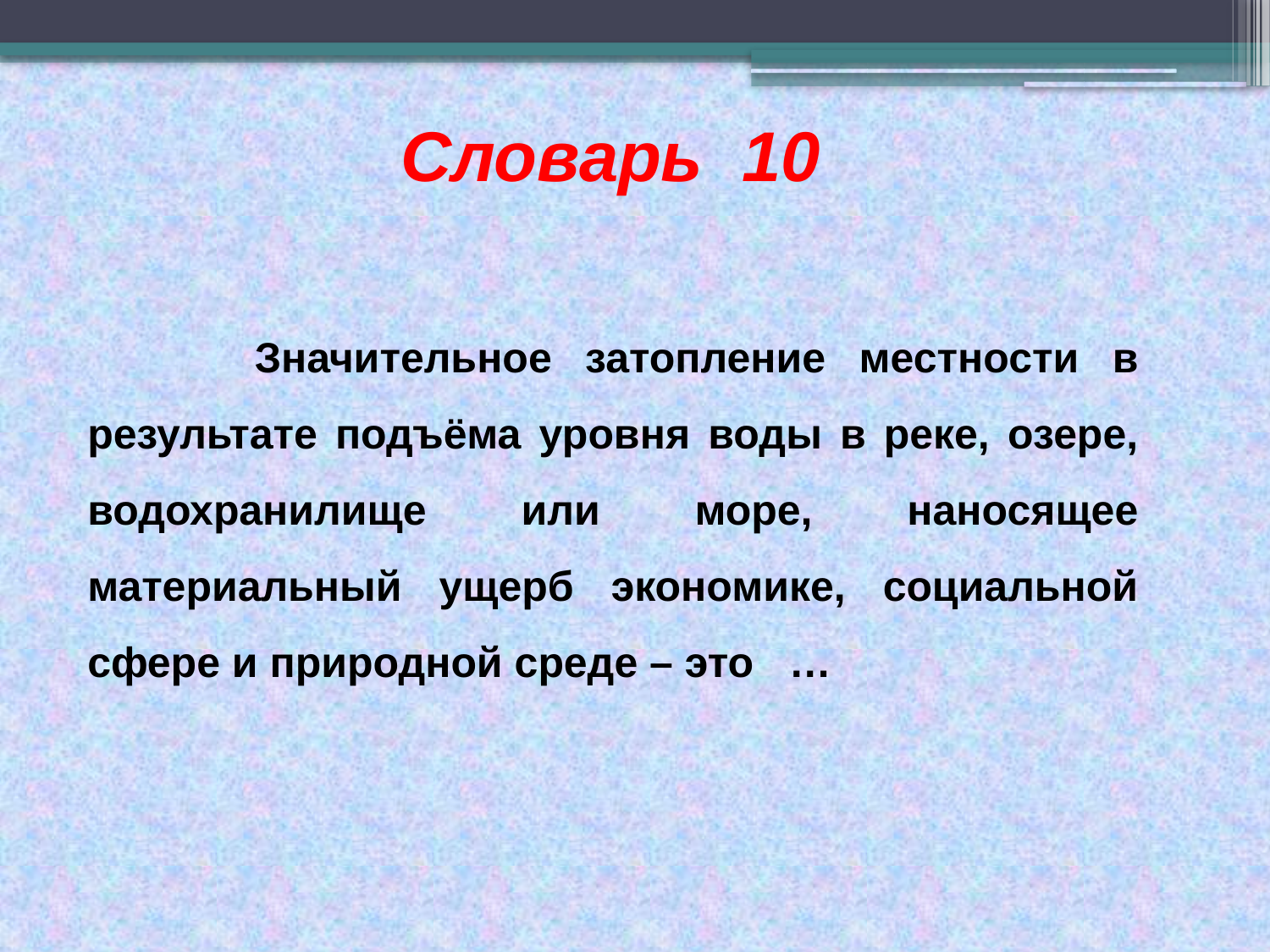

Словарь  10
     Значительное затопление местности в результате подъёма уровня воды в реке, озере, водохранилище или море, наносящее материальный ущерб экономике, социальной сфере и природной среде – это   …